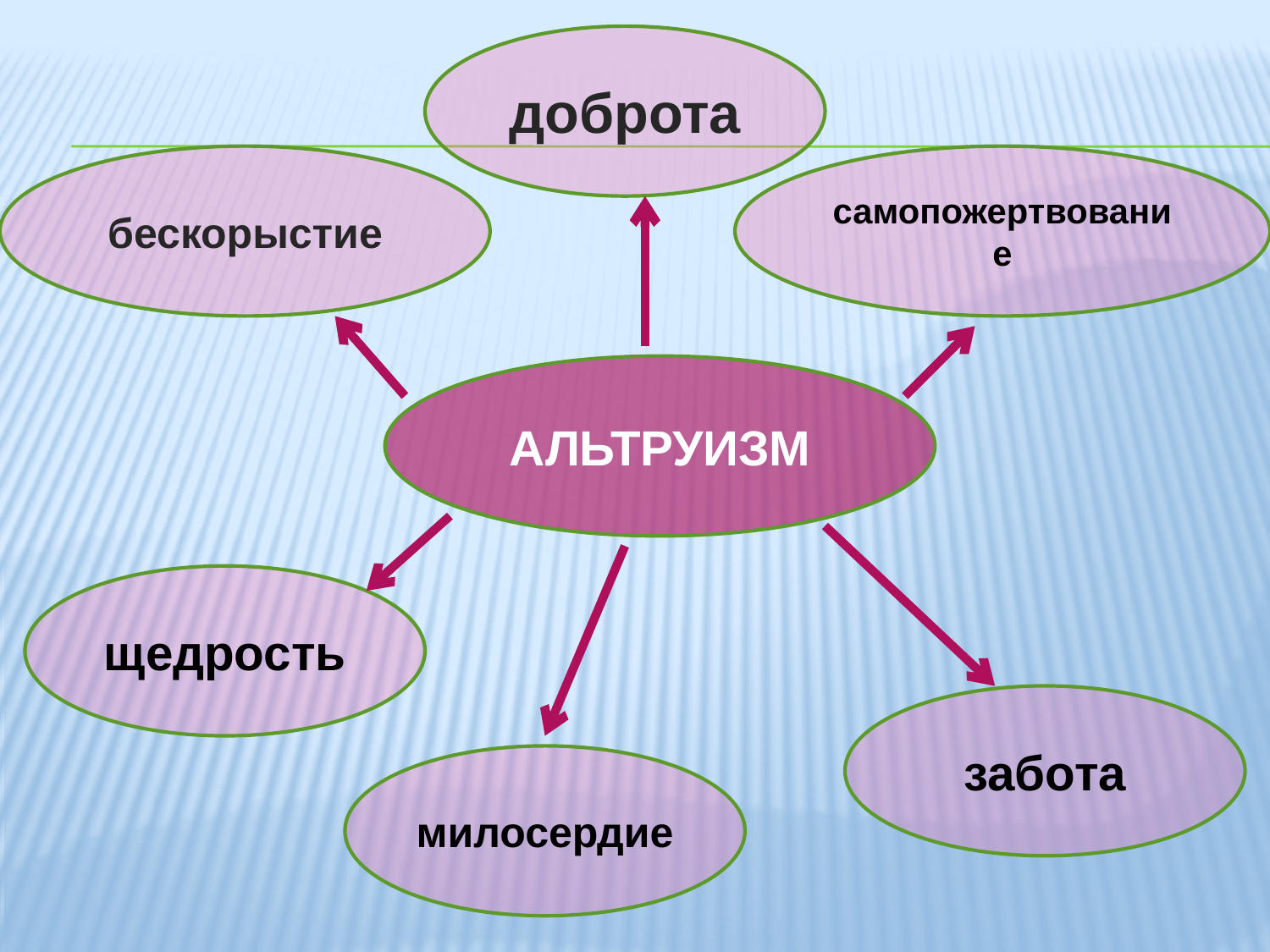

доброта
бескорыстие
самопожертвование
АЛЬТРУИЗМ
щедрость
забота
милосердие